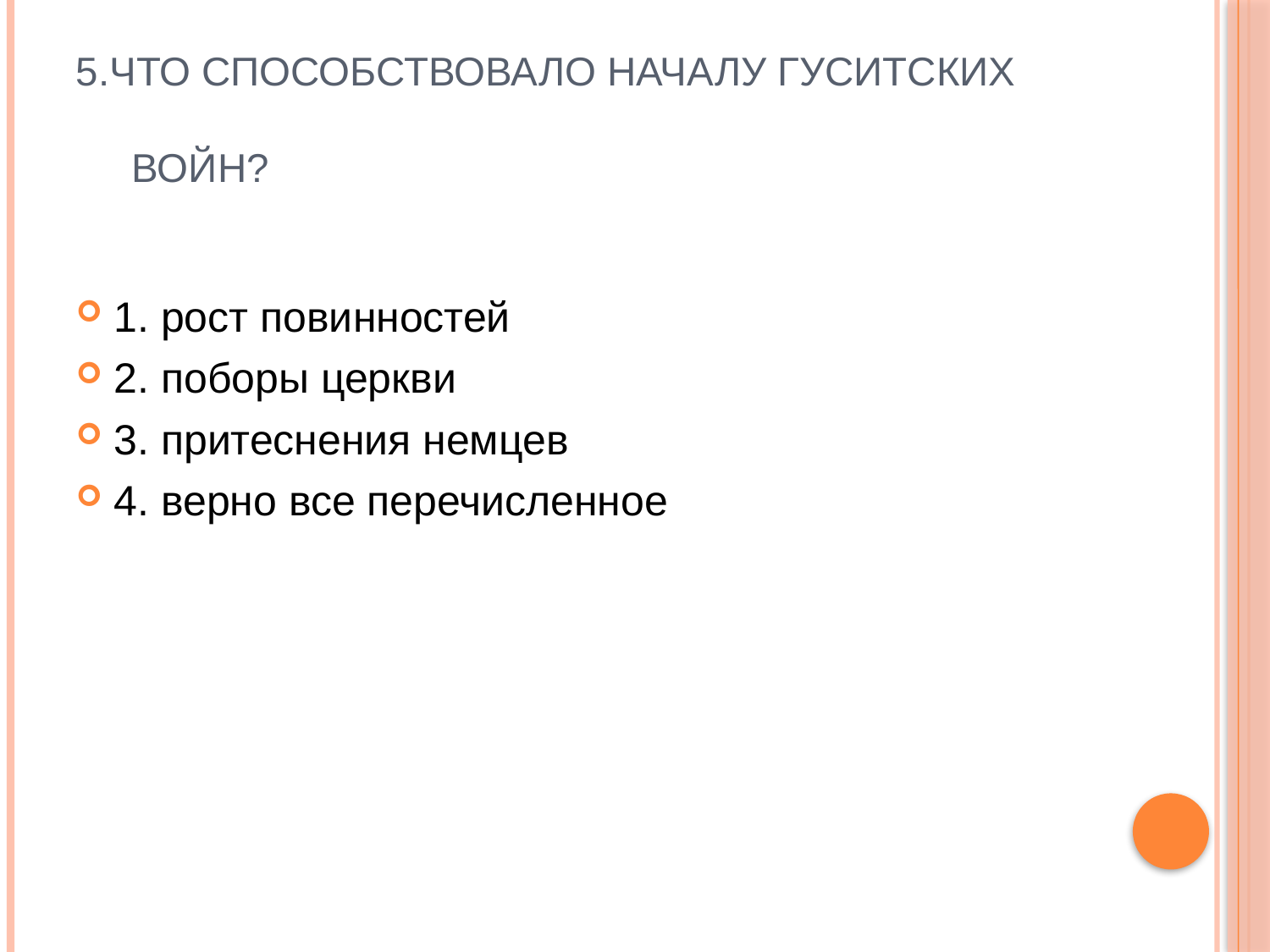

# 5.Что способствовало началу гуситских войн?

1. рост повинностей
2. поборы церкви
3. притеснения немцев
4. верно все перечисленное